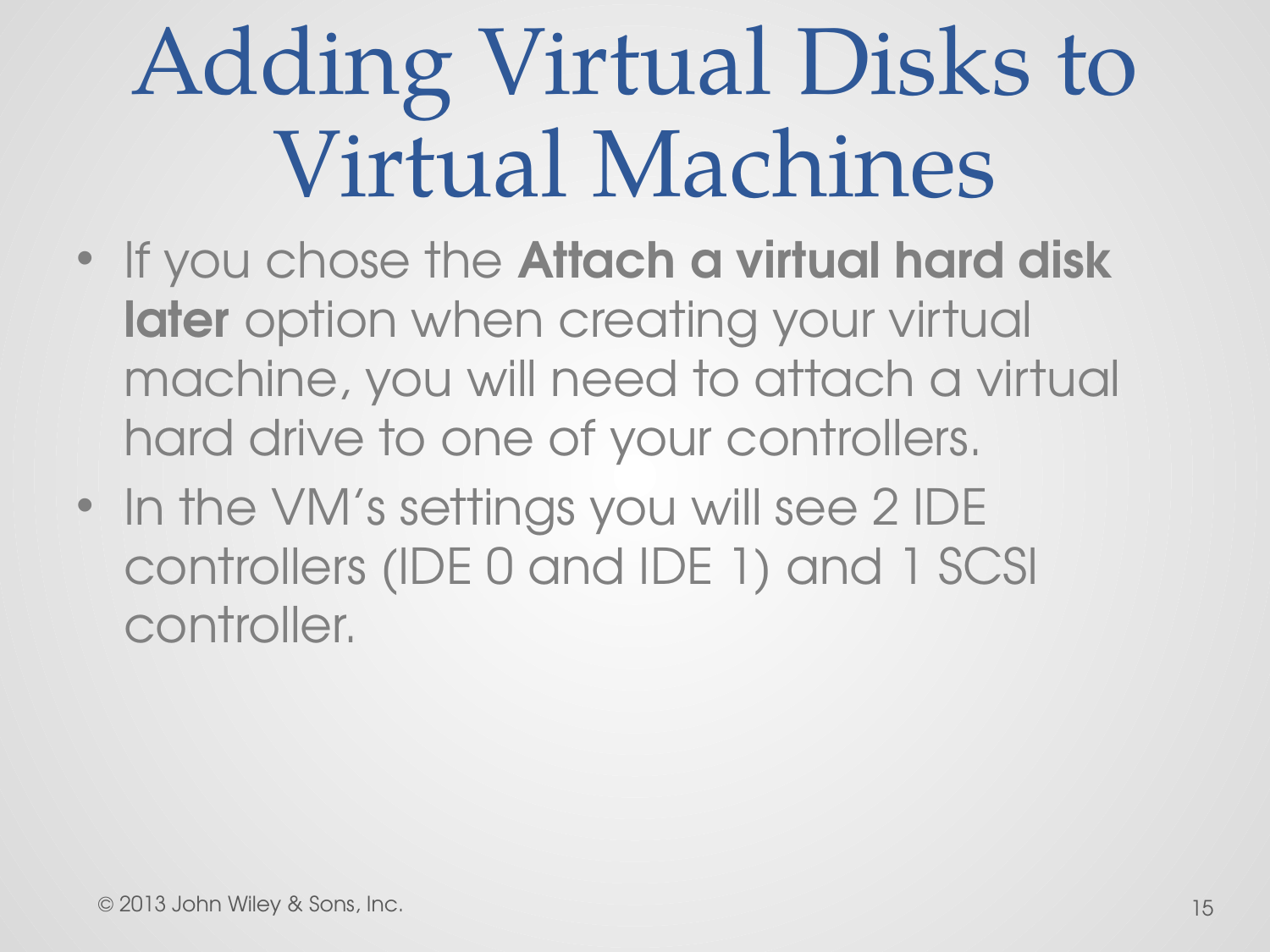

# Adding Virtual Disks to Virtual Machines
If you chose the Attach a virtual hard disk later option when creating your virtual machine, you will need to attach a virtual hard drive to one of your controllers.
In the VM’s settings you will see 2 IDE controllers (IDE 0 and IDE 1) and 1 SCSI controller.
© 2013 John Wiley & Sons, Inc.
15